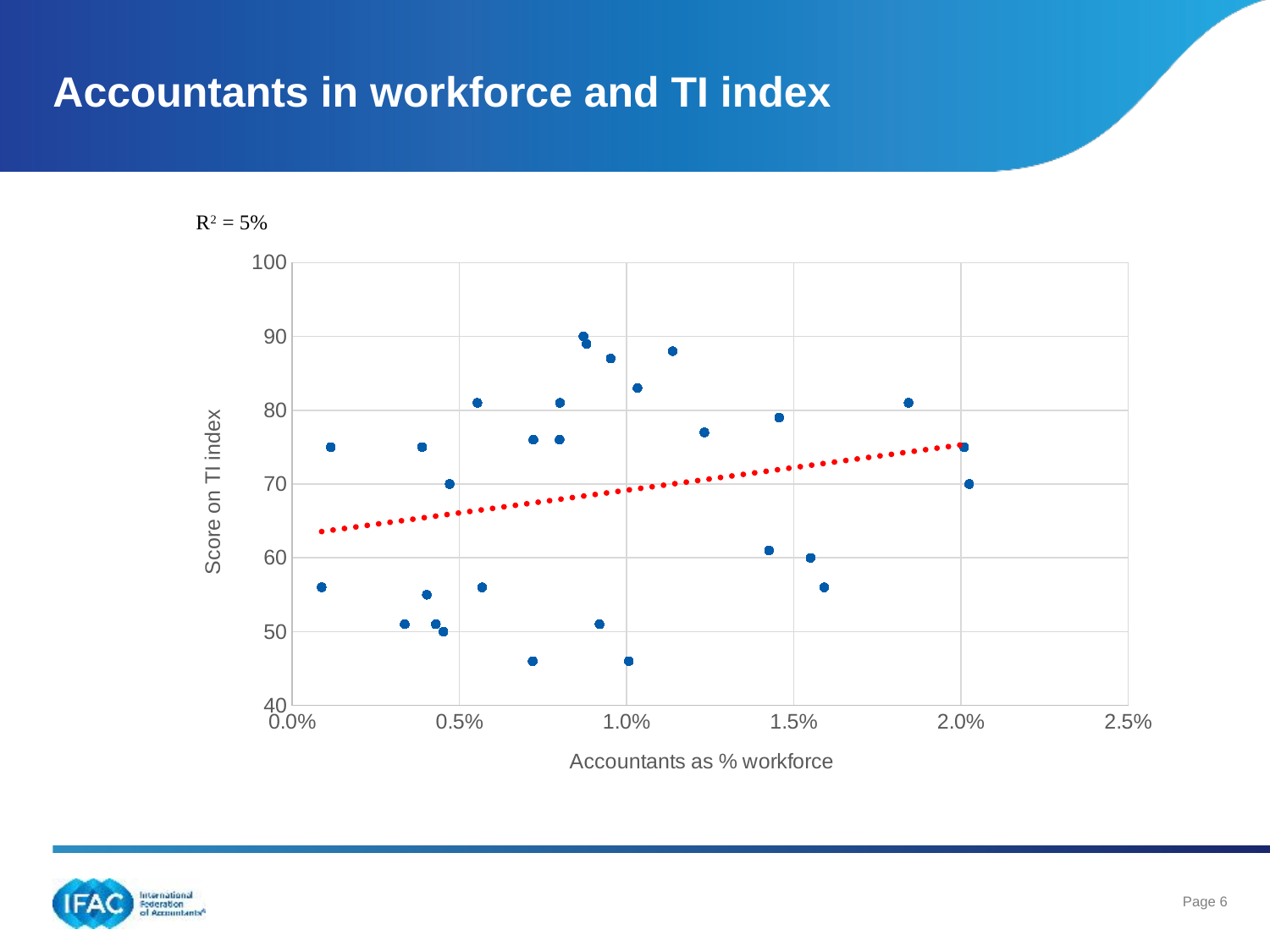

# Accountants in workforce and TI index

### Chart

| Category |  |
|---|---|